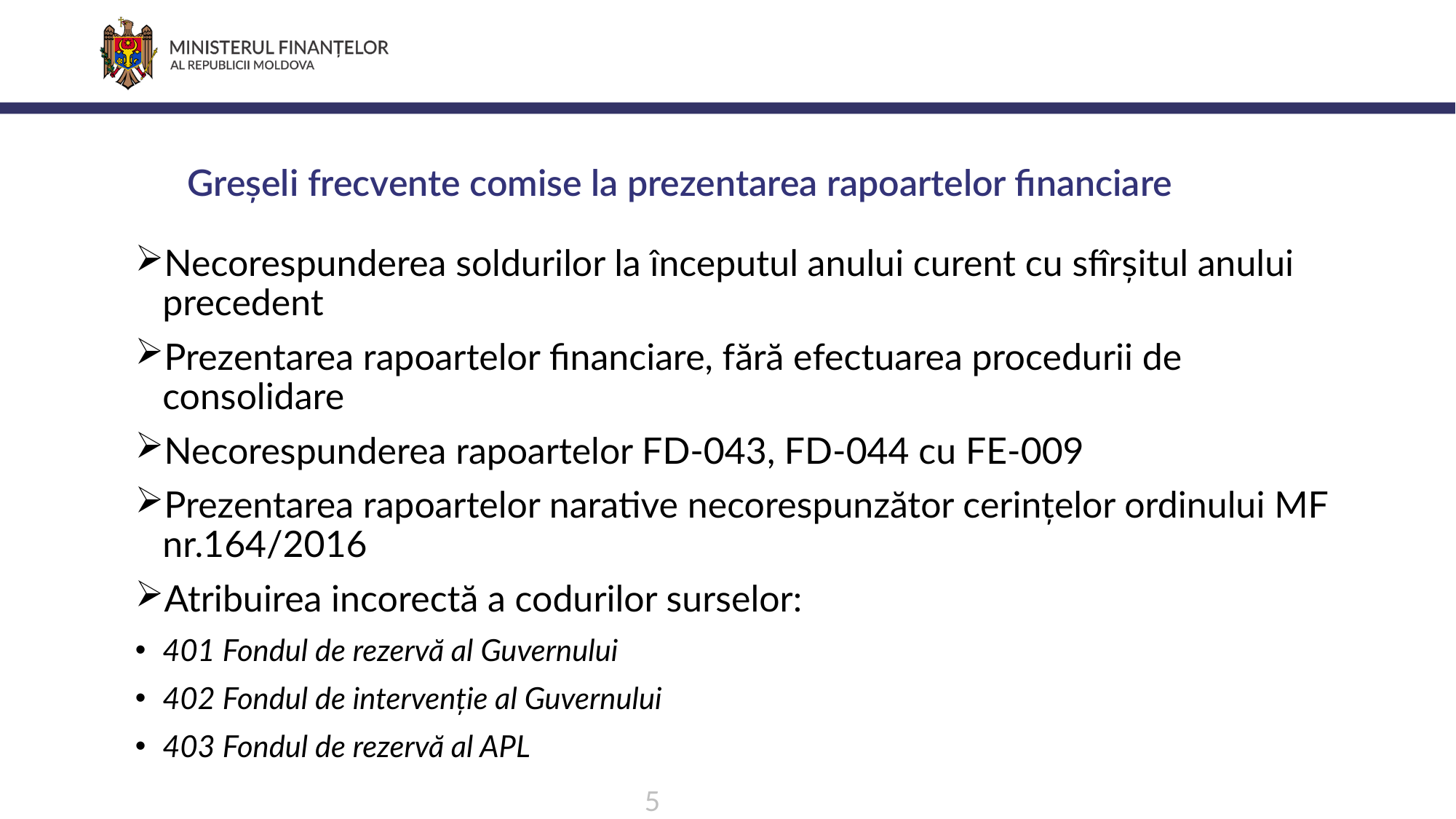

Greșeli frecvente comise la prezentarea rapoartelor financiare
Necorespunderea soldurilor la începutul anului curent cu sfîrșitul anului precedent
Prezentarea rapoartelor financiare, fără efectuarea procedurii de consolidare
Necorespunderea rapoartelor FD-043, FD-044 cu FE-009
Prezentarea rapoartelor narative necorespunzător cerințelor ordinului MF nr.164/2016
Atribuirea incorectă a codurilor surselor:
401 Fondul de rezervă al Guvernului
402 Fondul de intervenție al Guvernului
403 Fondul de rezervă al APL
5